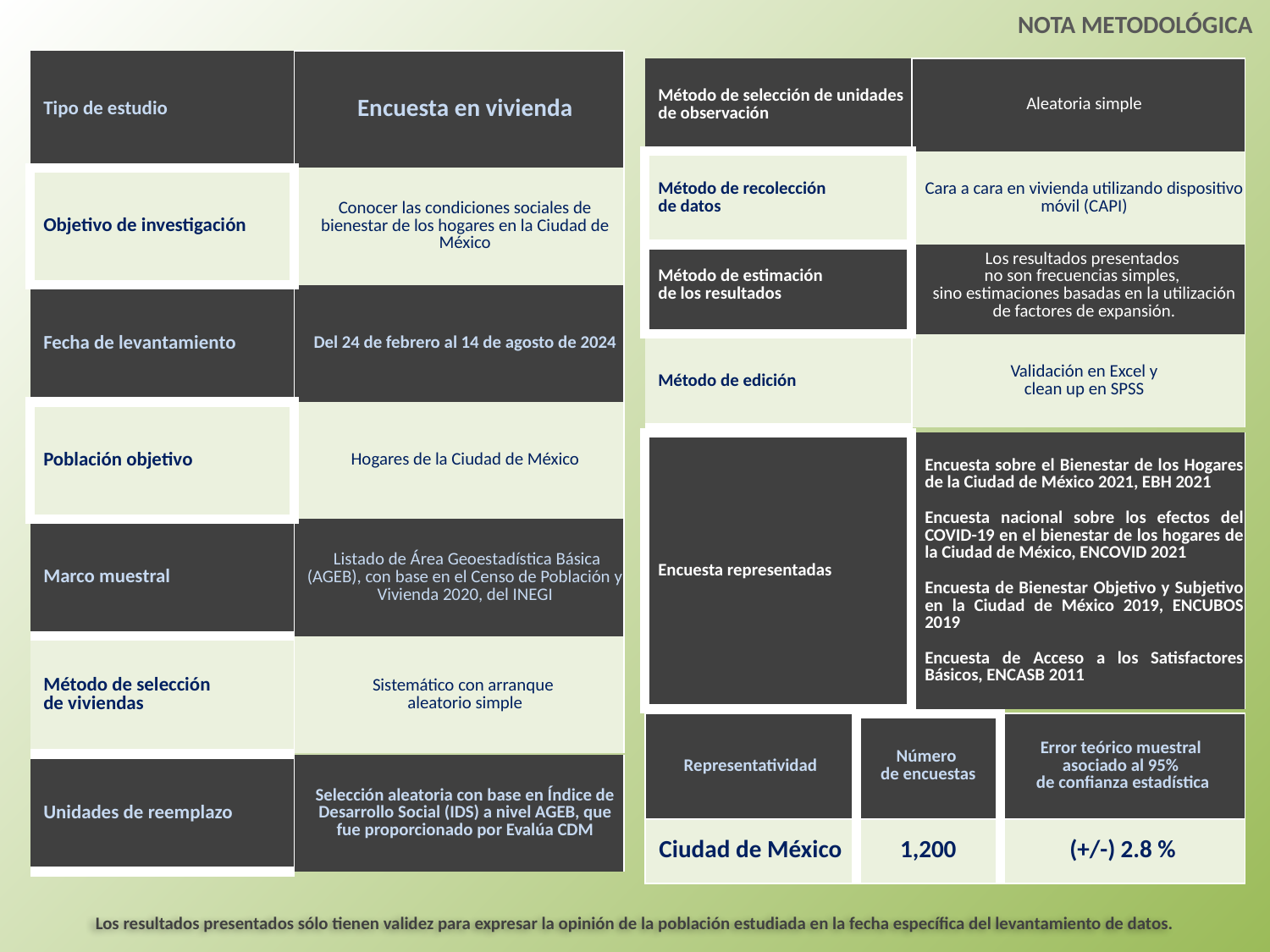

NOTA METODOLÓGICA
| Tipo de estudio | Encuesta en vivienda |
| --- | --- |
| Objetivo de investigación | Conocer las condiciones sociales de bienestar de los hogares en la Ciudad de México |
| Fecha de levantamiento | Del 24 de febrero al 14 de agosto de 2024 |
| Población objetivo | Hogares de la Ciudad de México |
| Marco muestral | Listado de Área Geoestadística Básica (AGEB), con base en el Censo de Población y Vivienda 2020, del INEGI |
| Método de selección de viviendas | Sistemático con arranque aleatorio simple |
| Método de selección de unidades de observación | Aleatoria simple |
| --- | --- |
| Método de recolección de datos | Cara a cara en vivienda utilizando dispositivo móvil (CAPI) |
| Método de estimación de los resultados | Los resultados presentados no son frecuencias simples, sino estimaciones basadas en la utilización de factores de expansión. |
| --- | --- |
| Método de edición | Validación en Excel y clean up en SPSS |
| Encuesta representadas | Encuesta sobre el Bienestar de los Hogares de la Ciudad de México 2021, EBH 2021 Encuesta nacional sobre los efectos del COVID-19 en el bienestar de los hogares de la Ciudad de México, ENCOVID 2021 Encuesta de Bienestar Objetivo y Subjetivo en la Ciudad de México 2019, ENCUBOS 2019 Encuesta de Acceso a los Satisfactores Básicos, ENCASB 2011 |
| --- | --- |
| Representatividad | Número de encuestas | Error teórico muestral asociado al 95% de confianza estadística |
| --- | --- | --- |
| Ciudad de México | 1,200 | (+/-) 2.8 % |
| Unidades de reemplazo | Selección aleatoria con base en Índice de Desarrollo Social (IDS) a nivel AGEB, que fue proporcionado por Evalúa CDM |
| --- | --- |
Los resultados presentados sólo tienen validez para expresar la opinión de la población estudiada en la fecha específica del levantamiento de datos.
2